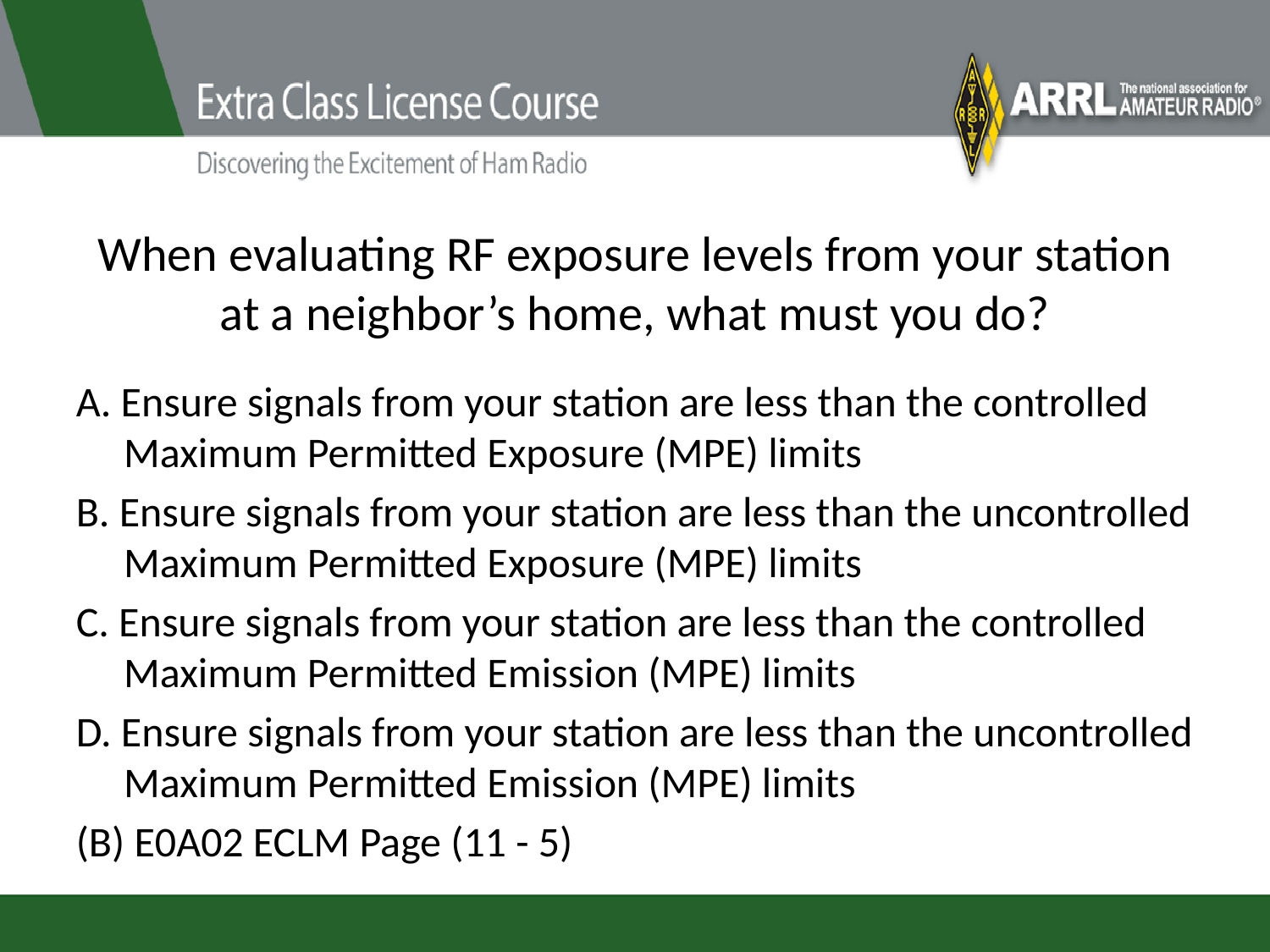

# When evaluating RF exposure levels from your station at a neighbor’s home, what must you do?
A. Ensure signals from your station are less than the controlled Maximum Permitted Exposure (MPE) limits
B. Ensure signals from your station are less than the uncontrolled Maximum Permitted Exposure (MPE) limits
C. Ensure signals from your station are less than the controlled Maximum Permitted Emission (MPE) limits
D. Ensure signals from your station are less than the uncontrolled Maximum Permitted Emission (MPE) limits
(B) E0A02 ECLM Page (11 - 5)